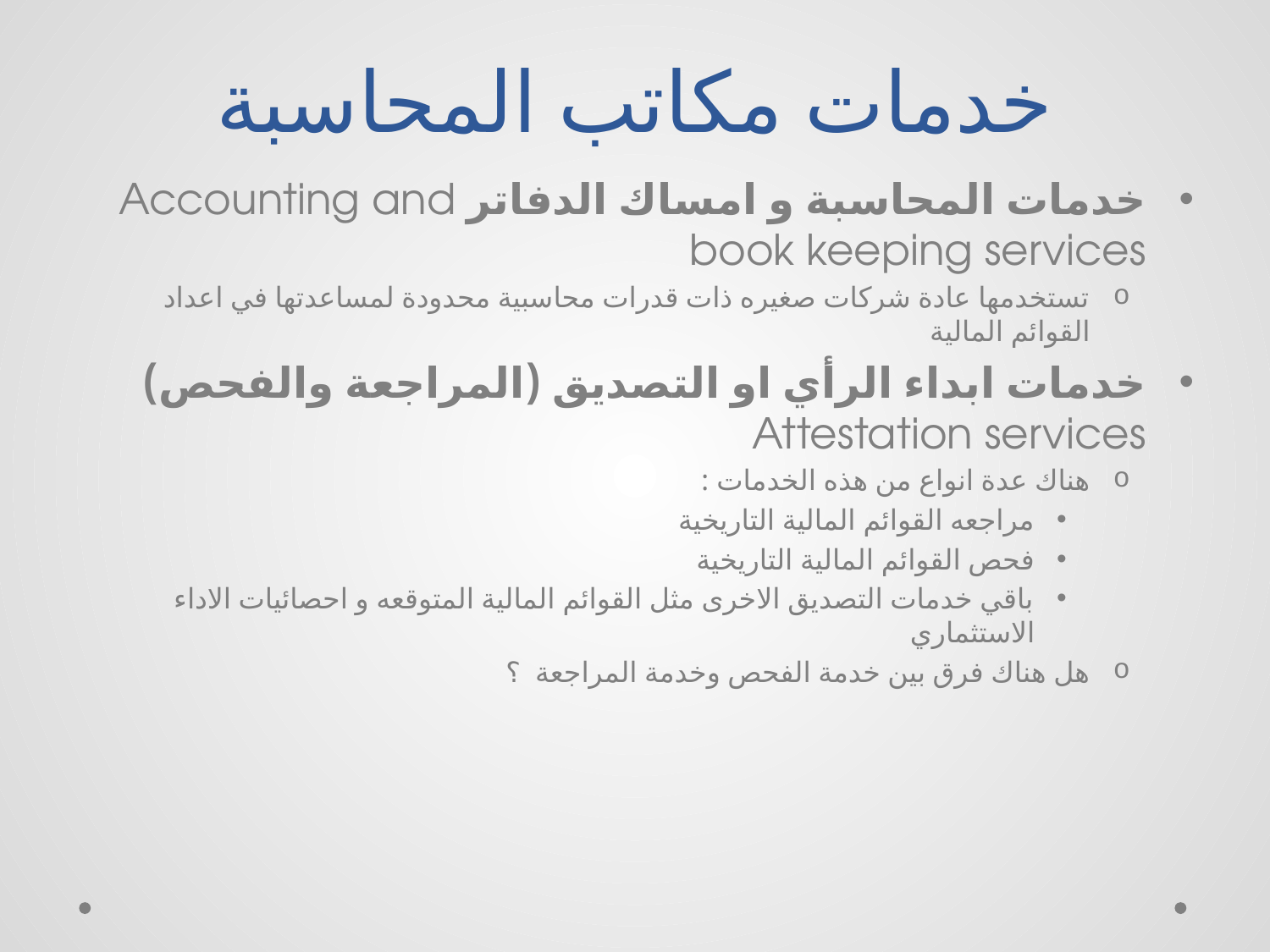

# خدمات مكاتب المحاسبة
خدمات المحاسبة و امساك الدفاتر Accounting and book keeping services
تستخدمها عادة شركات صغيره ذات قدرات محاسبية محدودة لمساعدتها في اعداد القوائم المالية
خدمات ابداء الرأي او التصديق (المراجعة والفحص) Attestation services
هناك عدة انواع من هذه الخدمات :
مراجعه القوائم المالية التاريخية
فحص القوائم المالية التاريخية
باقي خدمات التصديق الاخرى مثل القوائم المالية المتوقعه و احصائيات الاداء الاستثماري
هل هناك فرق بين خدمة الفحص وخدمة المراجعة  ؟